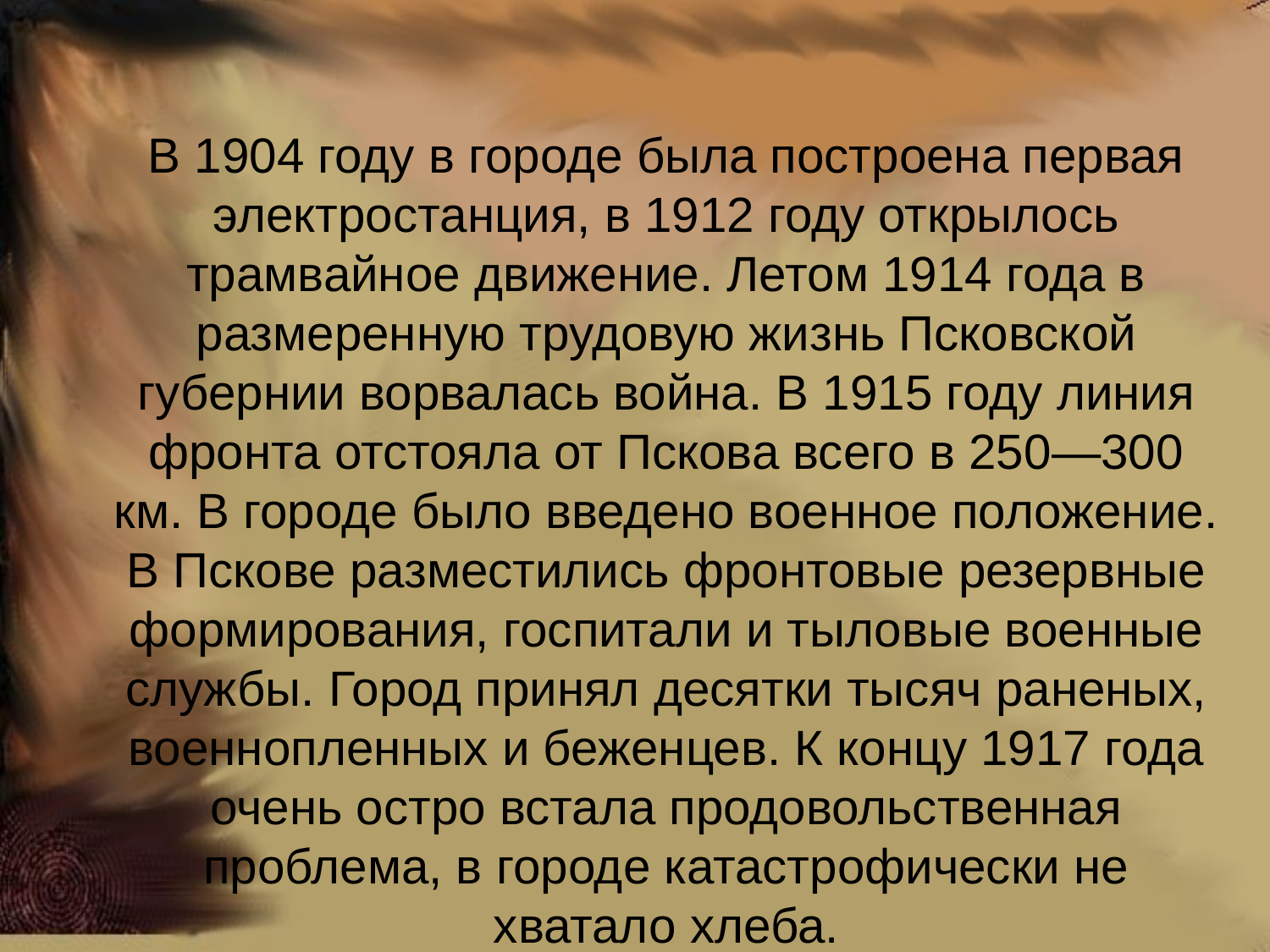

#
В 1904 году в городе была построена первая электростанция, в 1912 году открылось трамвайное движение. Летом 1914 года в размеренную трудовую жизнь Псковской губернии ворвалась война. В 1915 году линия фронта отстояла от Пскова всего в 250—300 км. В городе было введено военное положение. В Пскове разместились фронтовые резервные формирования, госпитали и тыловые военные службы. Город принял десятки тысяч раненых, военнопленных и беженцев. К концу 1917 года очень остро встала продовольственная проблема, в городе катастрофически не хватало хлеба.